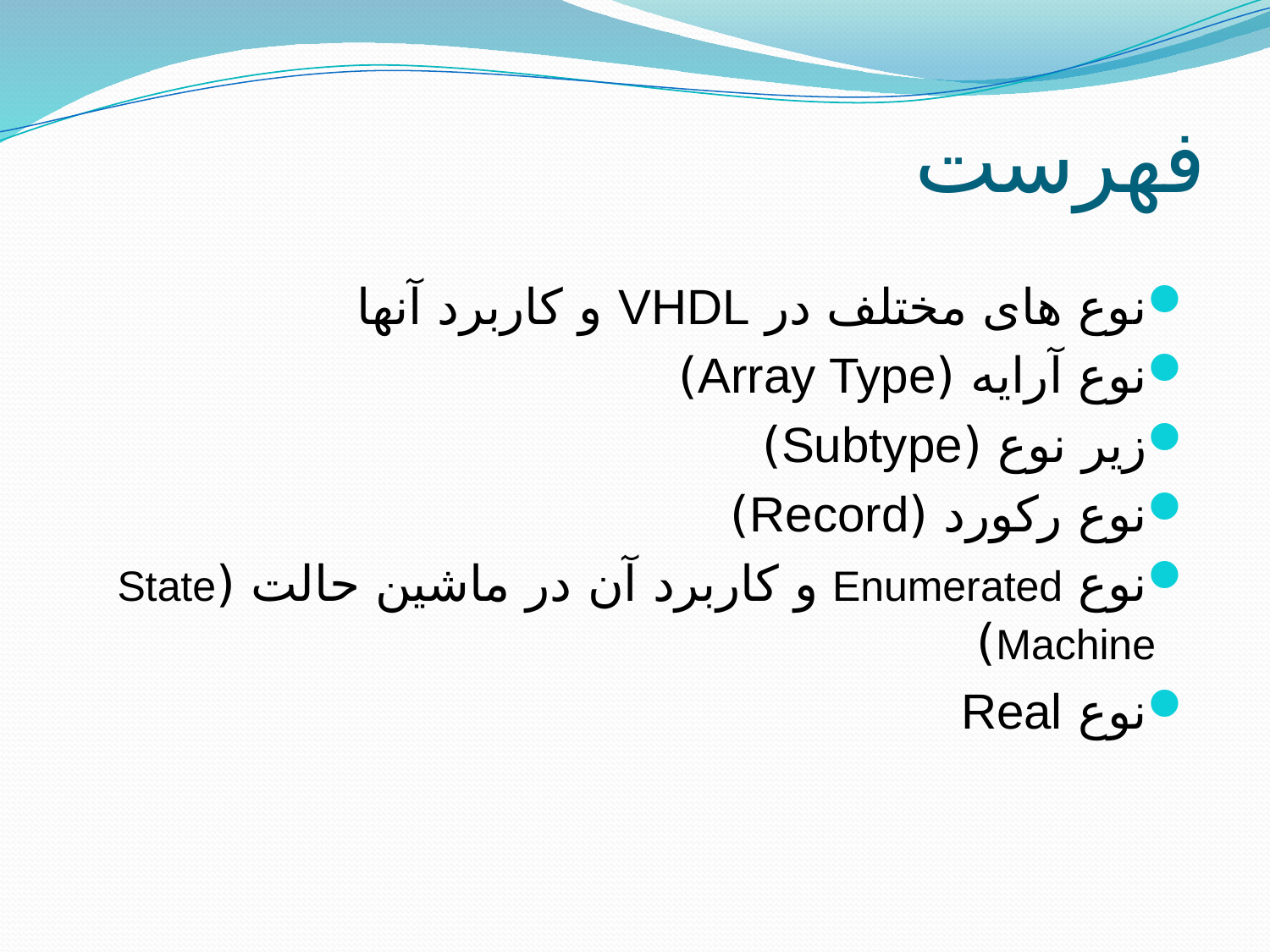

# فهرست
نوع های مختلف در VHDL و کاربرد آنها
نوع آرایه (Array Type)
زیر نوع (Subtype)
نوع رکورد (Record)
نوع Enumerated و کاربرد آن در ماشین حالت (State Machine)
نوع Real